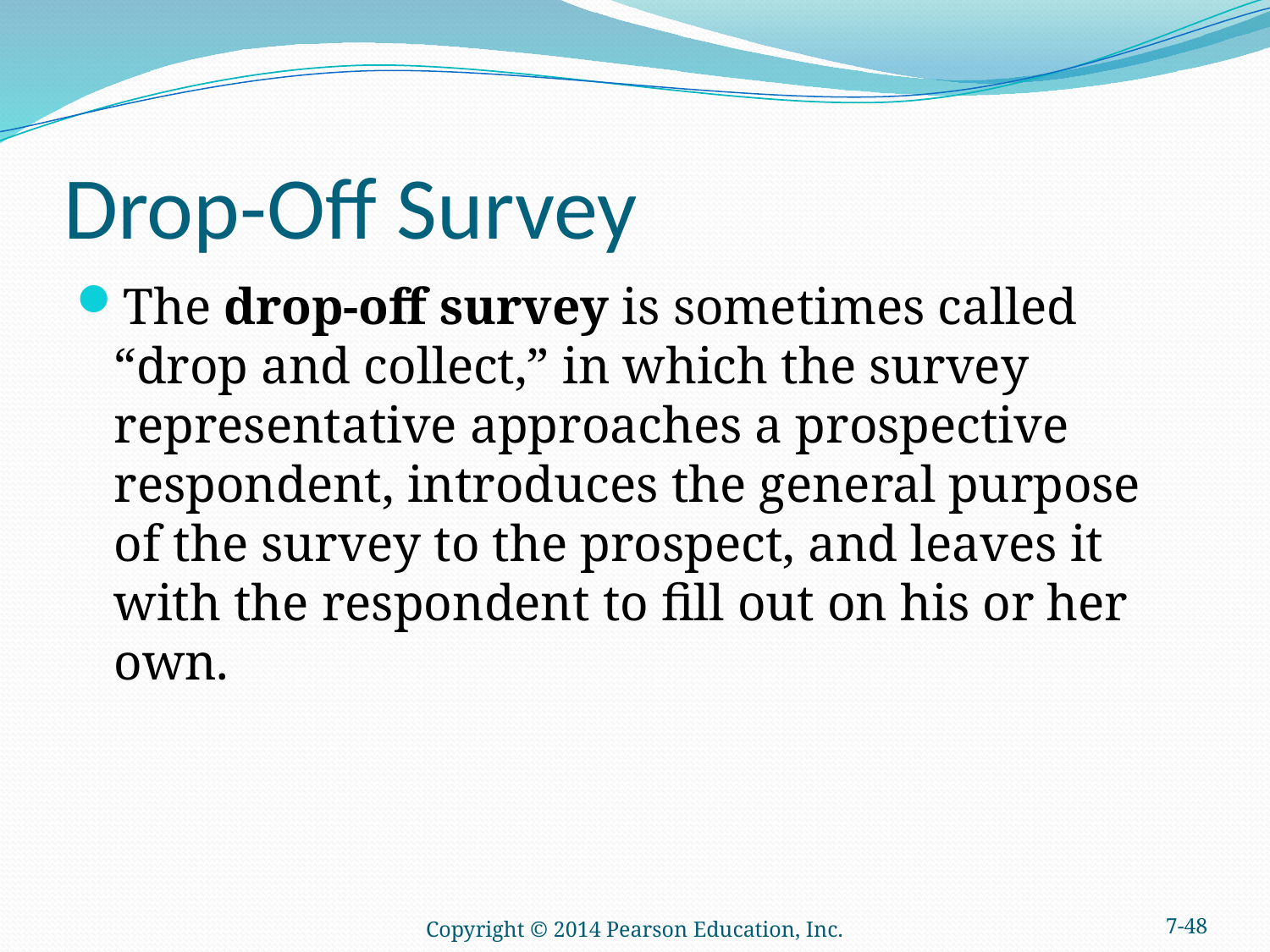

# Drop-Off Survey
The drop-off survey is sometimes called “drop and collect,” in which the survey representative approaches a prospective respondent, introduces the general purpose of the survey to the prospect, and leaves it with the respondent to fill out on his or her own.